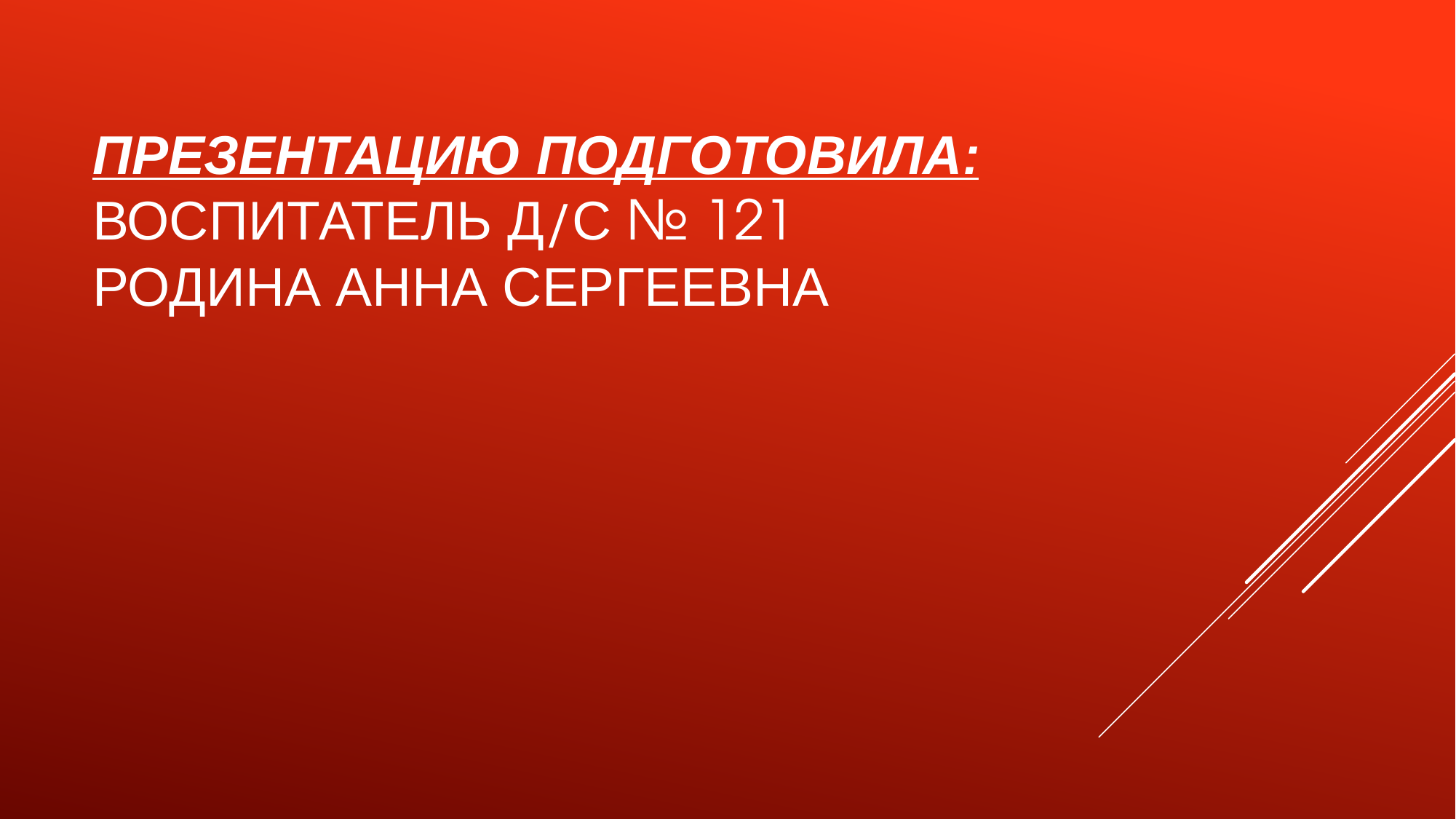

# Презентацию подготовила: воспитатель д/с № 121 РОДИНА Анна сергеевна